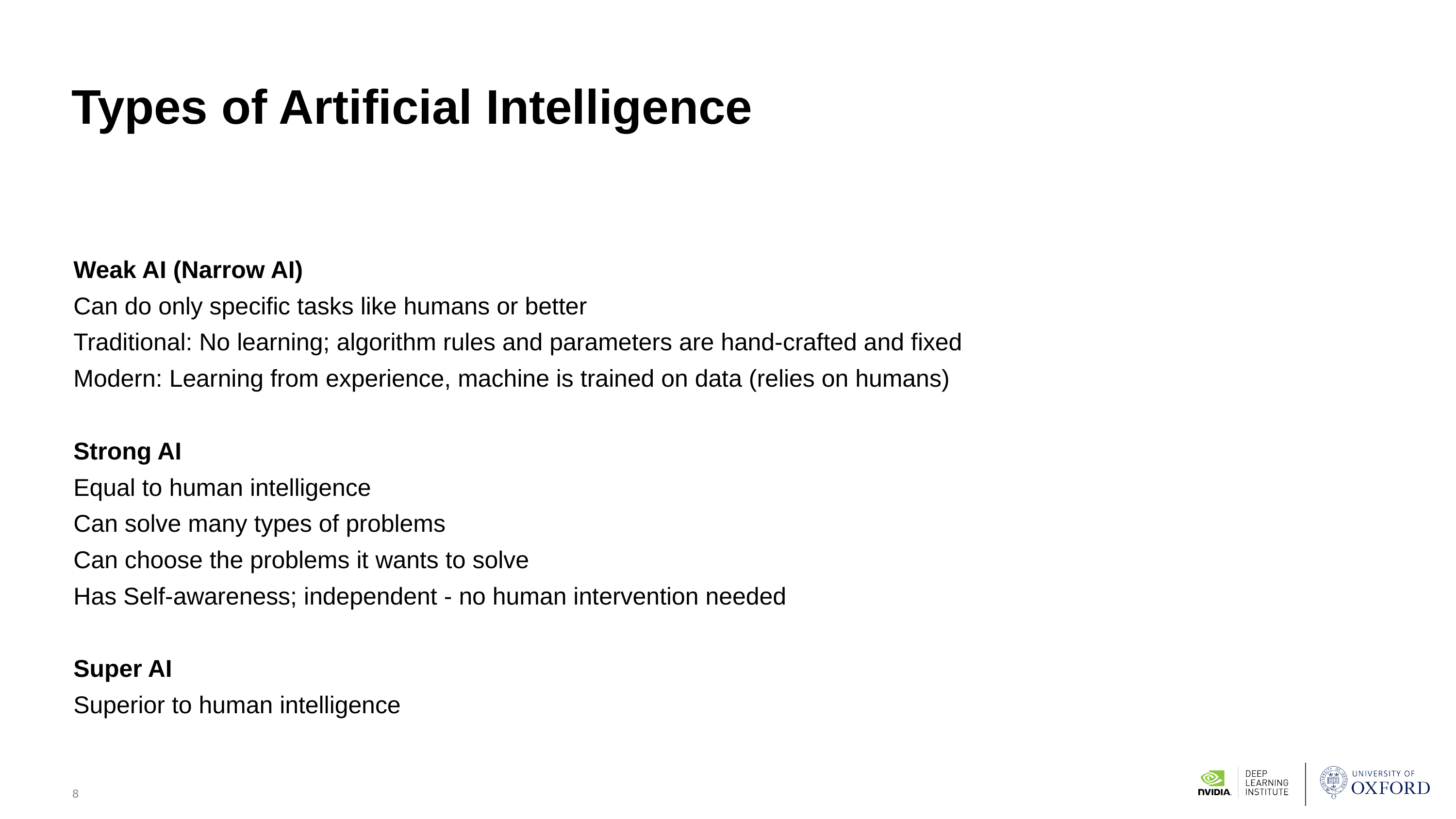

# Types of Artificial Intelligence
Weak AI (Narrow AI)
Can do only specific tasks like humans or better
Traditional: No learning; algorithm rules and parameters are hand-crafted and fixed
Modern: Learning from experience, machine is trained on data (relies on humans)

Strong AI
Equal to human intelligence
Can solve many types of problems
Can choose the problems it wants to solve
Has Self-awareness; independent - no human intervention needed

Super AI
Superior to human intelligence